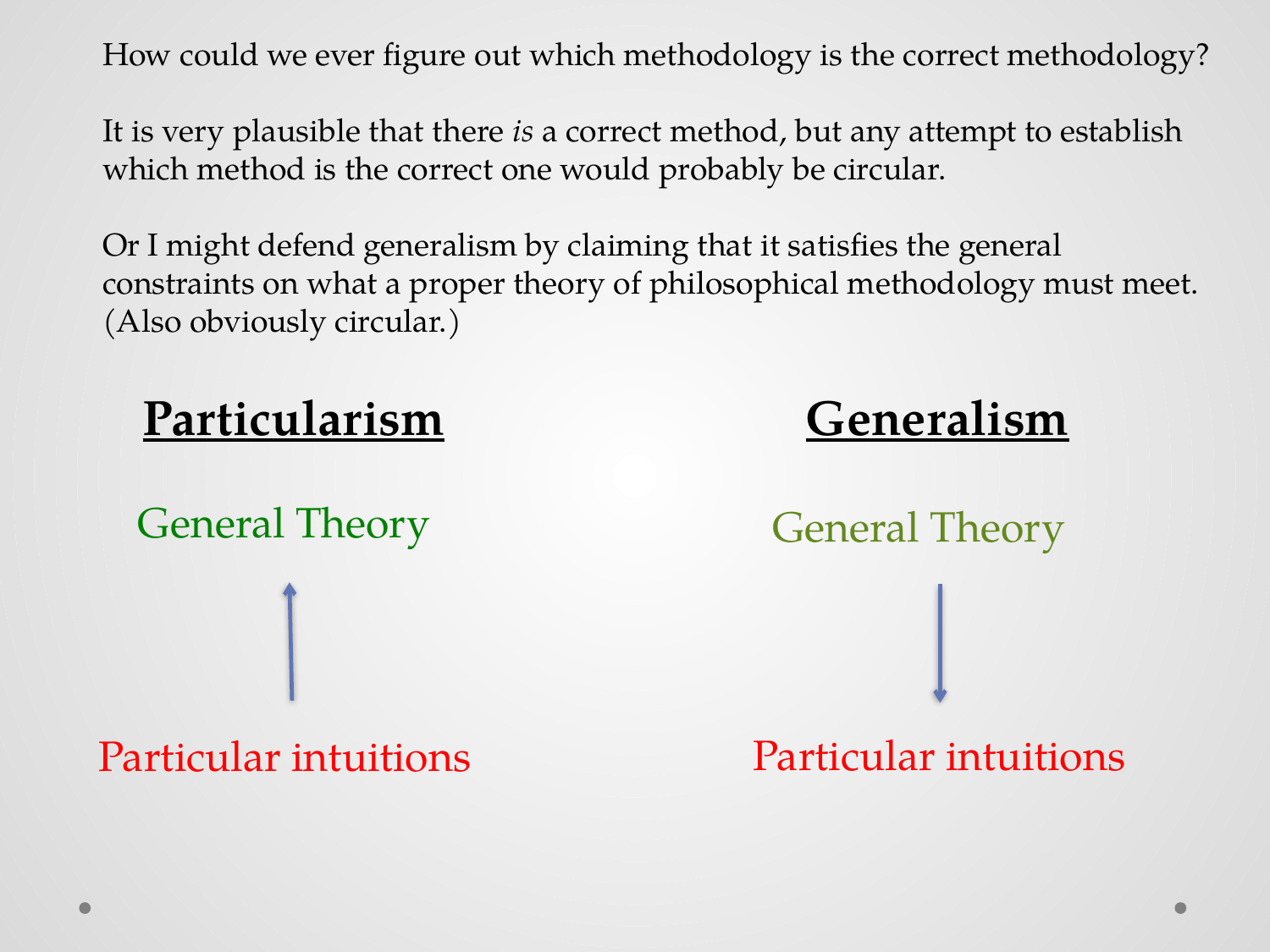

How could we ever figure out which methodology is the correct methodology?

It is very plausible that there is a correct method, but any attempt to establish which method is the correct one would probably be circular.

Or I might defend generalism by claiming that it satisfies the general constraints on what a proper theory of philosophical methodology must meet. (Also obviously circular.)
Particularism
Generalism
General Theory
General Theory
Particular intuitions
Particular intuitions